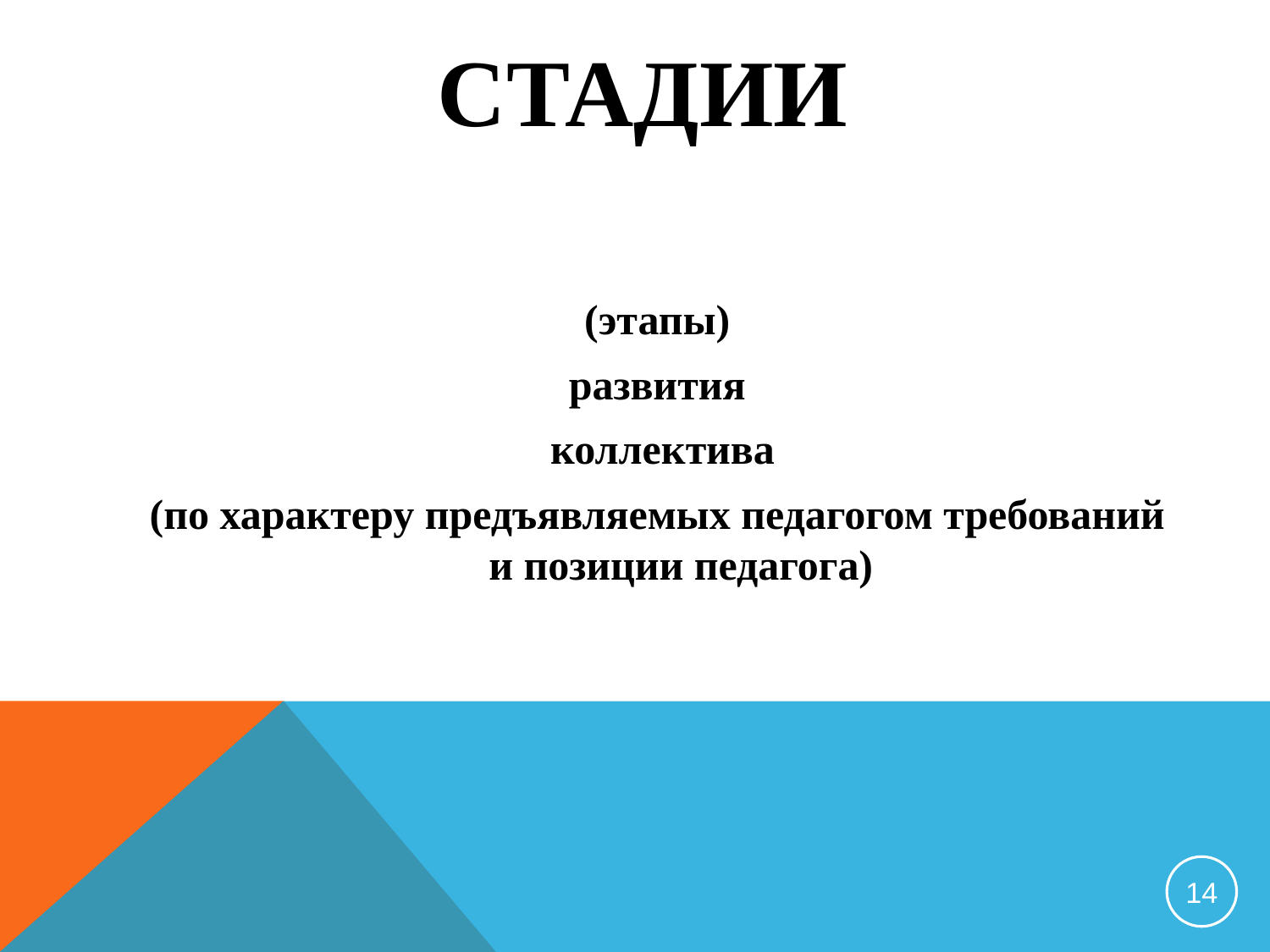

# Стадии
 (этапы)
развития
 коллектива
(по характеру предъявляемых педагогом требований и позиции педагога)
14